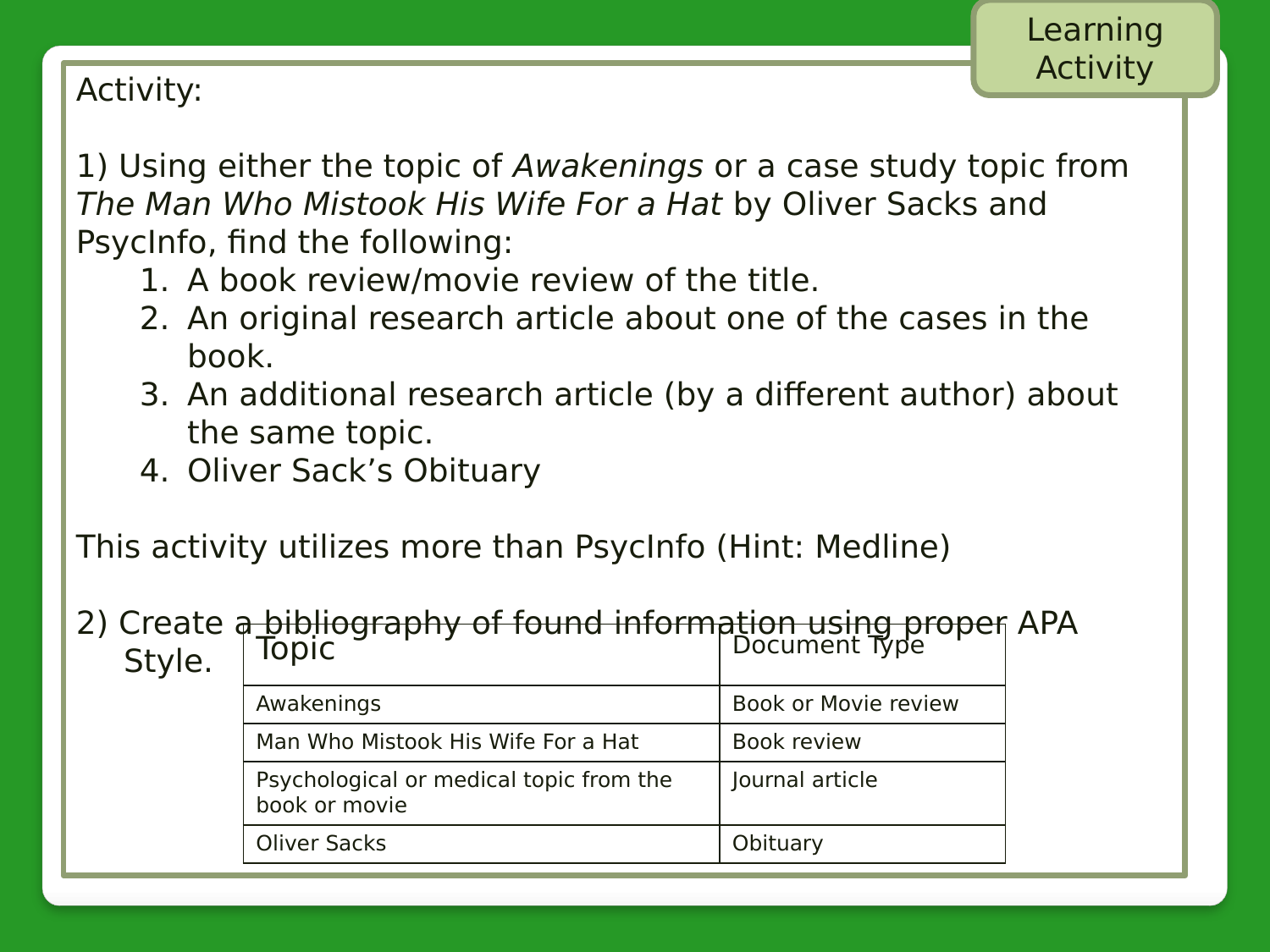

Learning Activity
Activity:

1) Using either the topic of Awakenings or a case study topic from The Man Who Mistook His Wife For a Hat by Oliver Sacks and PsycInfo, find the following:
A book review/movie review of the title.
An original research article about one of the cases in the book.
An additional research article (by a different author) about the same topic.
Oliver Sack’s Obituary

This activity utilizes more than PsycInfo (Hint: Medline)

2) Create a bibliography of found information using proper APA Style.

| Topic | Document Type |
| --- | --- |
| Awakenings | Book or Movie review |
| Man Who Mistook His Wife For a Hat | Book review |
| Psychological or medical topic from the book or movie | Journal article |
| Oliver Sacks | Obituary |